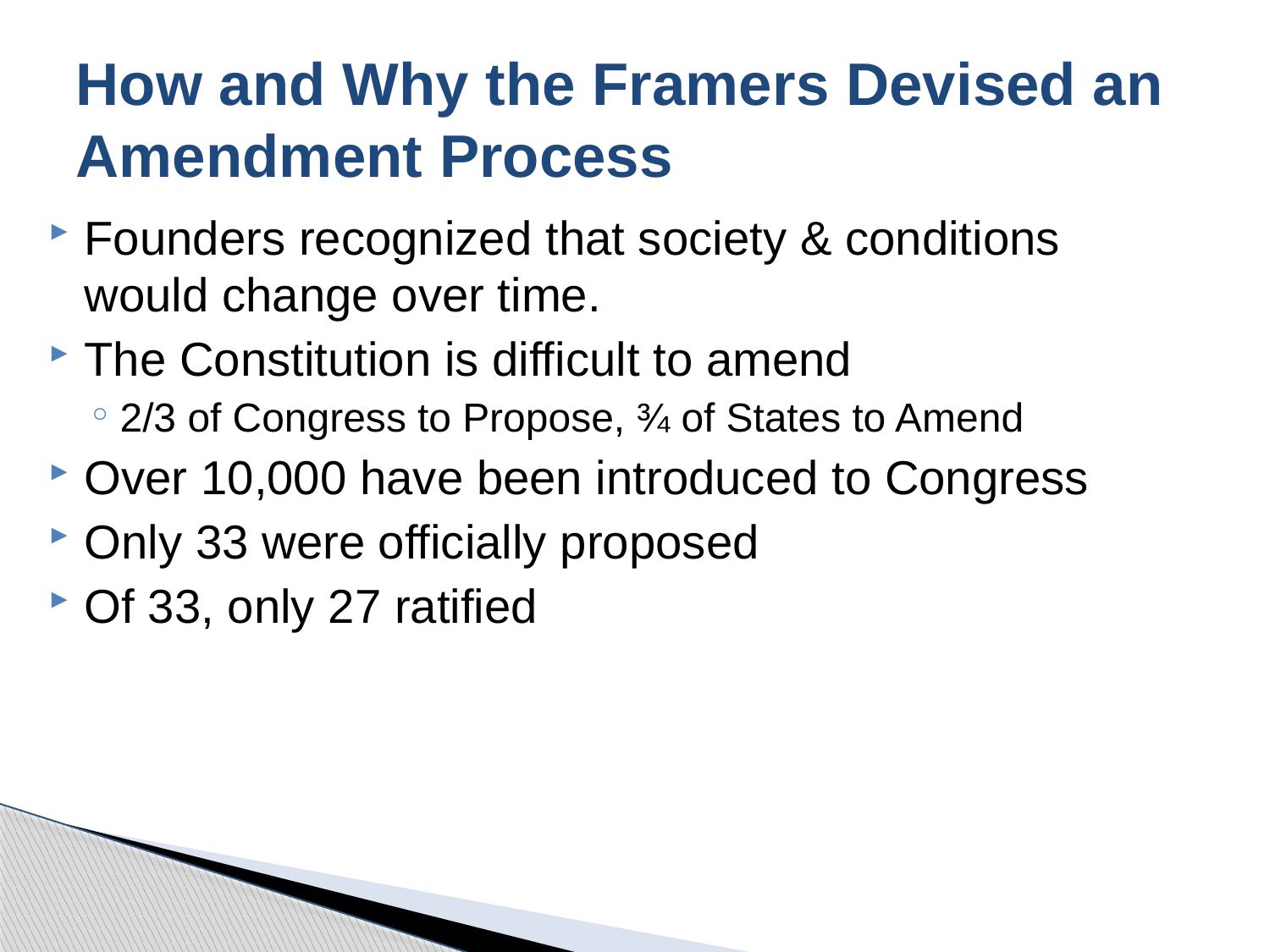

# How and Why the Framers Devised an Amendment Process
Founders recognized that society & conditions would change over time.
The Constitution is difficult to amend
2/3 of Congress to Propose, ¾ of States to Amend
Over 10,000 have been introduced to Congress
Only 33 were officially proposed
Of 33, only 27 ratified